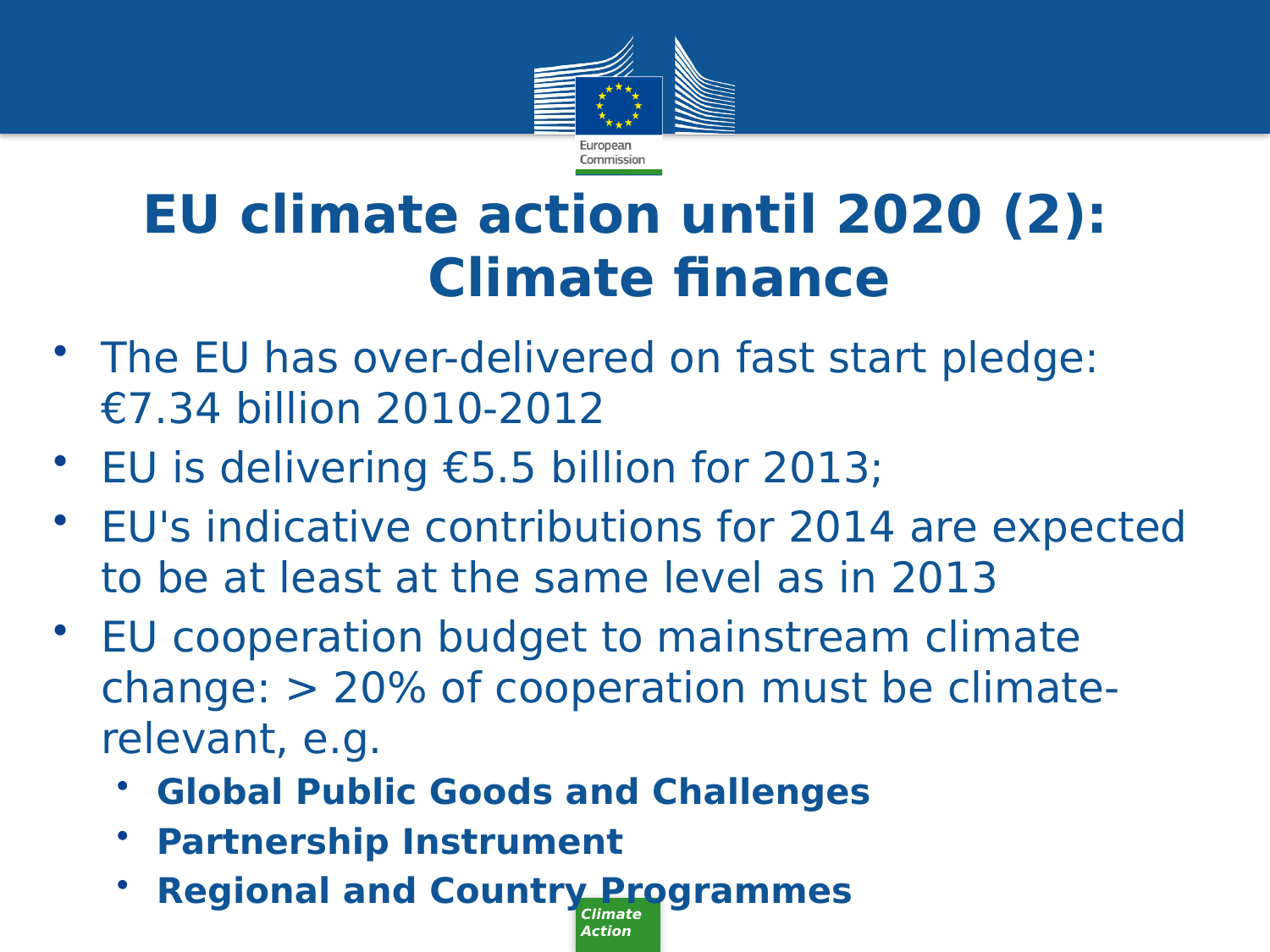

# EU climate action until 2020 (2): Climate finance
The EU has over-delivered on fast start pledge: €7.34 billion 2010-2012
EU is delivering €5.5 billion for 2013;
EU's indicative contributions for 2014 are expected to be at least at the same level as in 2013
EU cooperation budget to mainstream climate change: > 20% of cooperation must be climate-relevant, e.g.
Global Public Goods and Challenges
Partnership Instrument
Regional and Country Programmes